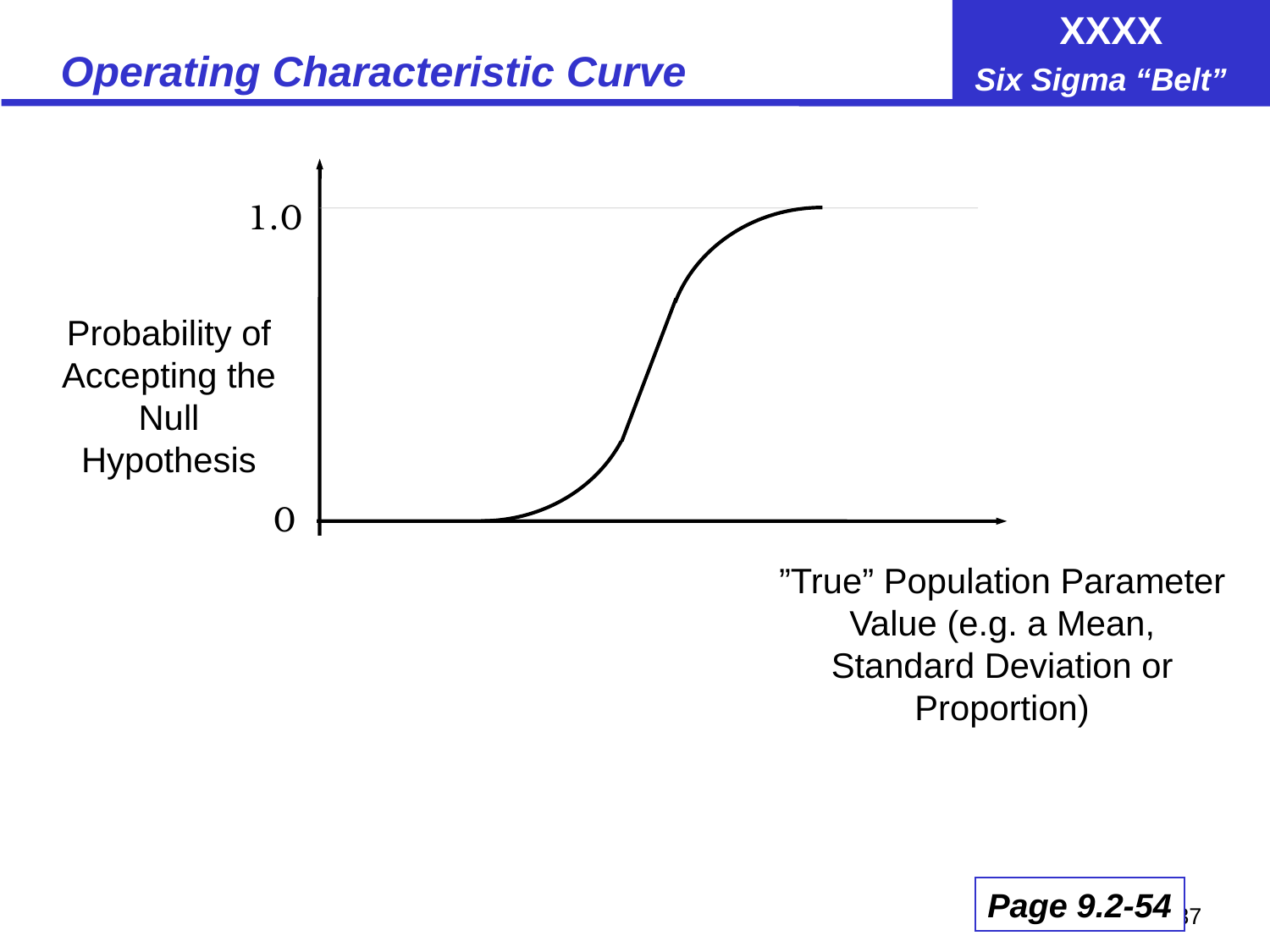

# Operating Characteristic Curve

1.0

Probability of Accepting the Null Hypothesis

0

”True” Population Parameter Value (e.g. a Mean, Standard Deviation or Proportion)
Page 9.2-54